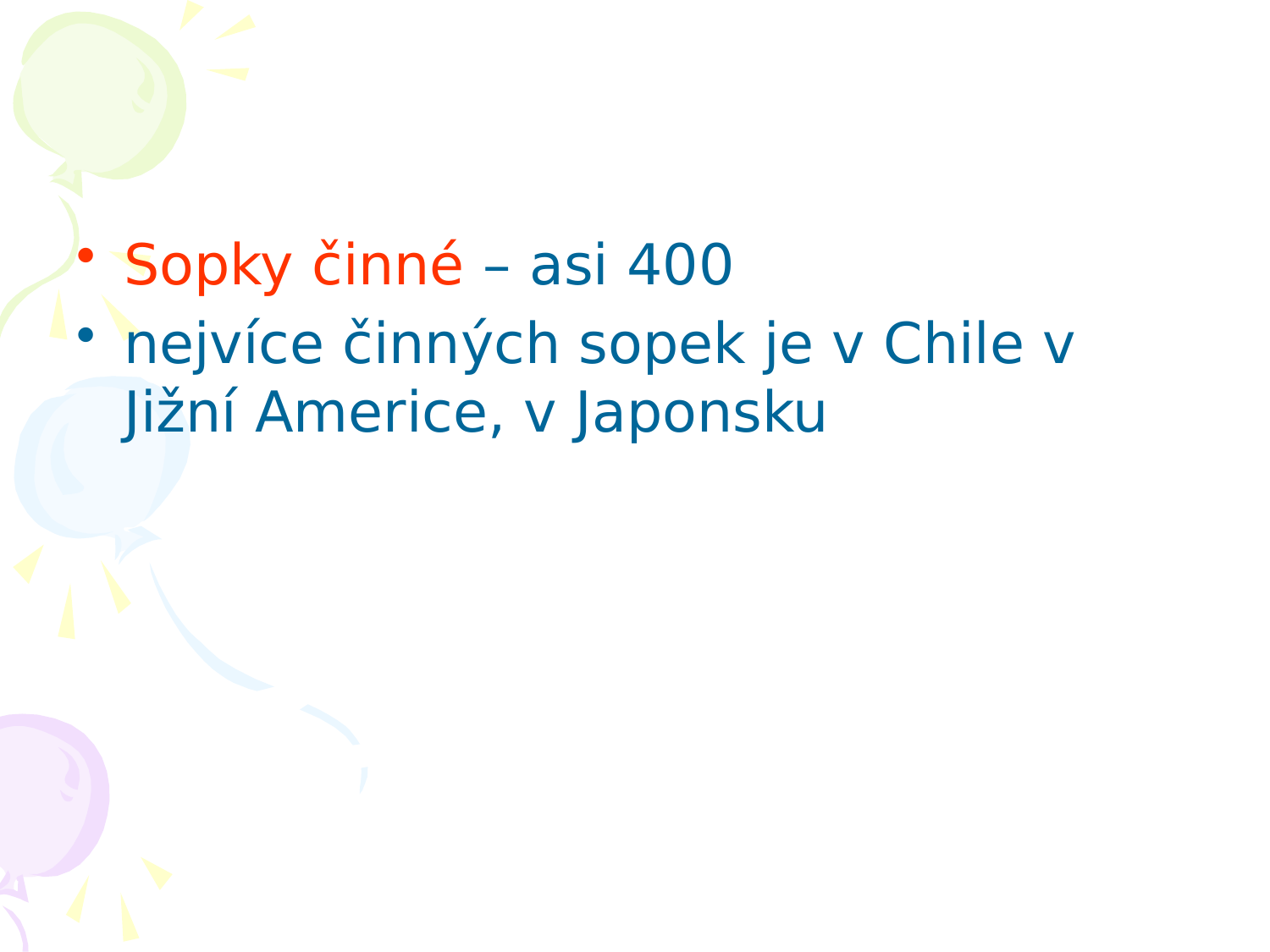

#
Sopky činné – asi 400
nejvíce činných sopek je v Chile v Jižní Americe, v Japonsku